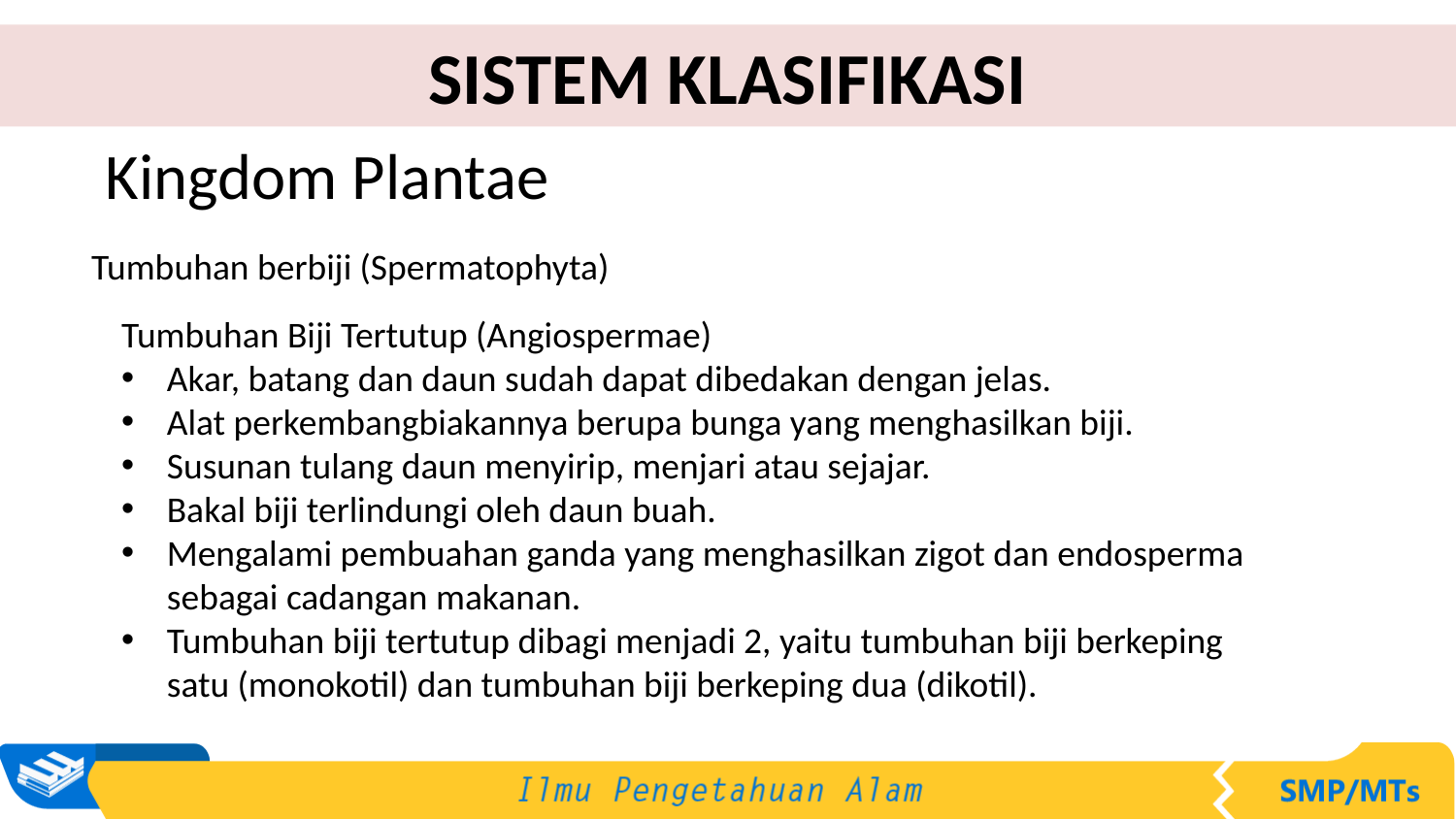

SISTEM KLASIFIKASI
Kingdom Plantae
Tumbuhan berbiji (Spermatophyta)
Tumbuhan Biji Tertutup (Angiospermae)
Akar, batang dan daun sudah dapat dibedakan dengan jelas.
Alat perkembangbiakannya berupa bunga yang menghasilkan biji.
Susunan tulang daun menyirip, menjari atau sejajar.
Bakal biji terlindungi oleh daun buah.
Mengalami pembuahan ganda yang menghasilkan zigot dan endosperma sebagai cadangan makanan.
Tumbuhan biji tertutup dibagi menjadi 2, yaitu tumbuhan biji berkeping satu (monokotil) dan tumbuhan biji berkeping dua (dikotil).